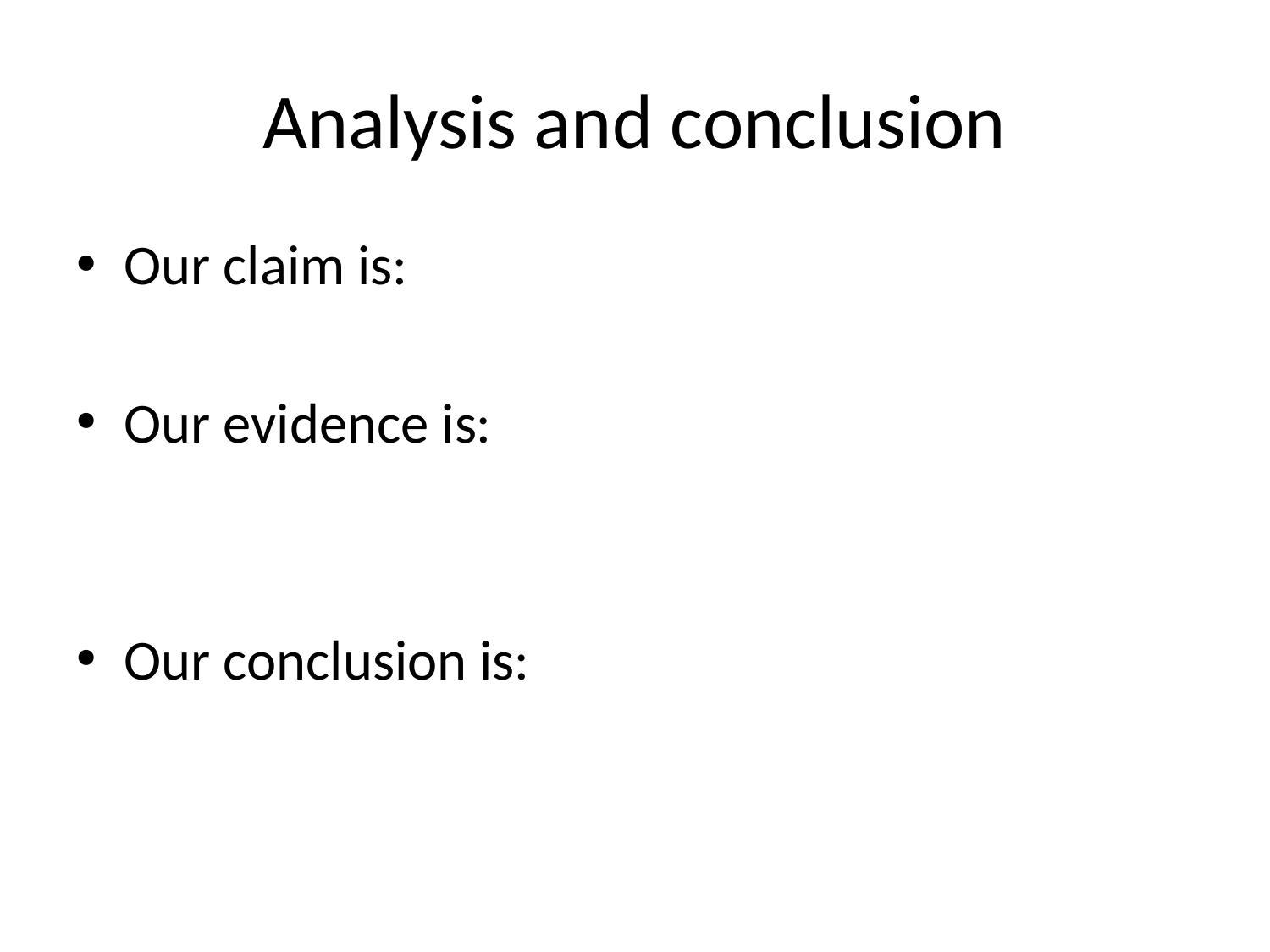

# Analysis and conclusion
Our claim is:

Our evidence is:

Our conclusion is: